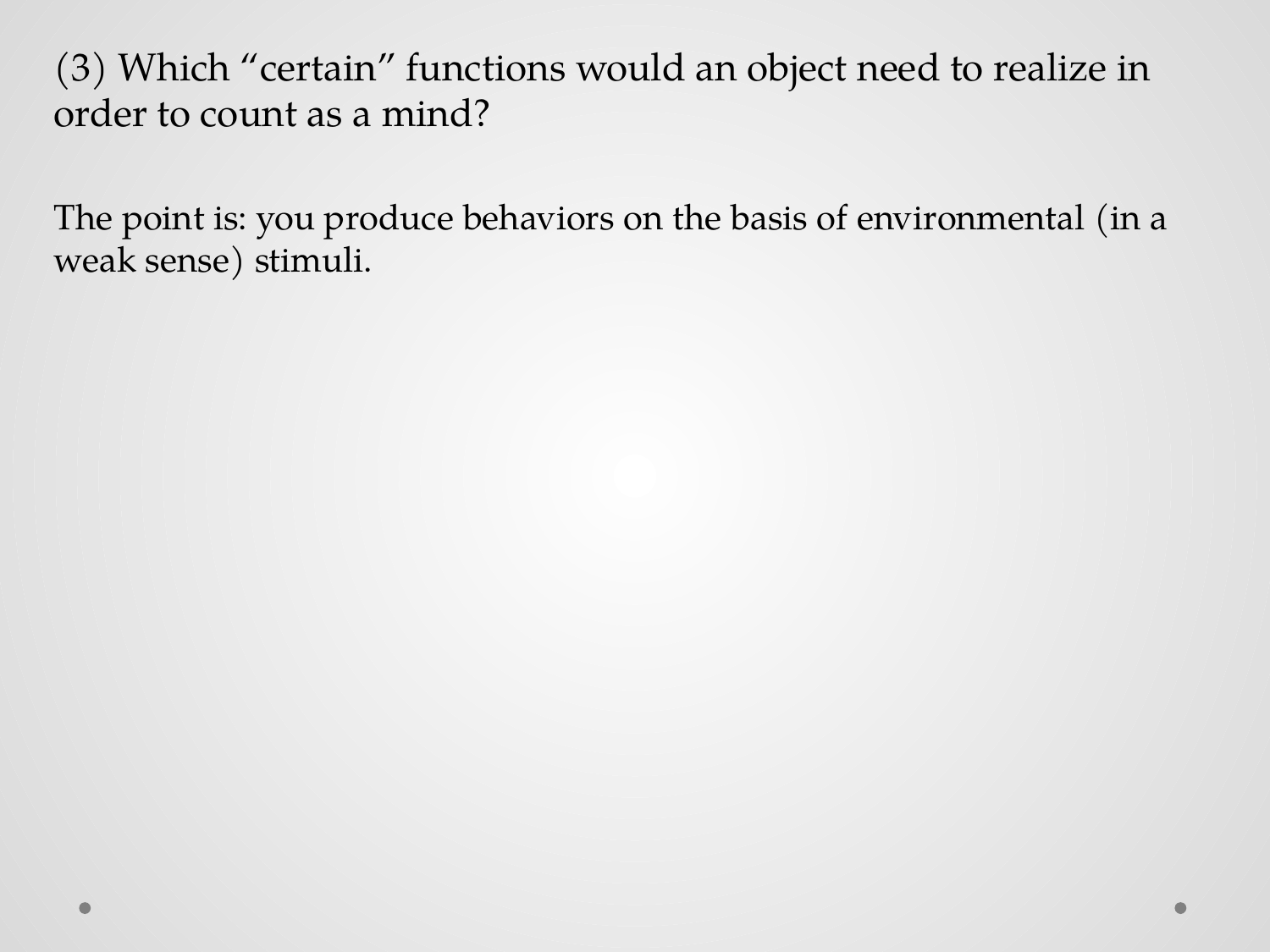

(3) Which “certain” functions would an object need to realize in order to count as a mind?
The point is: you produce behaviors on the basis of environmental (in a weak sense) stimuli.